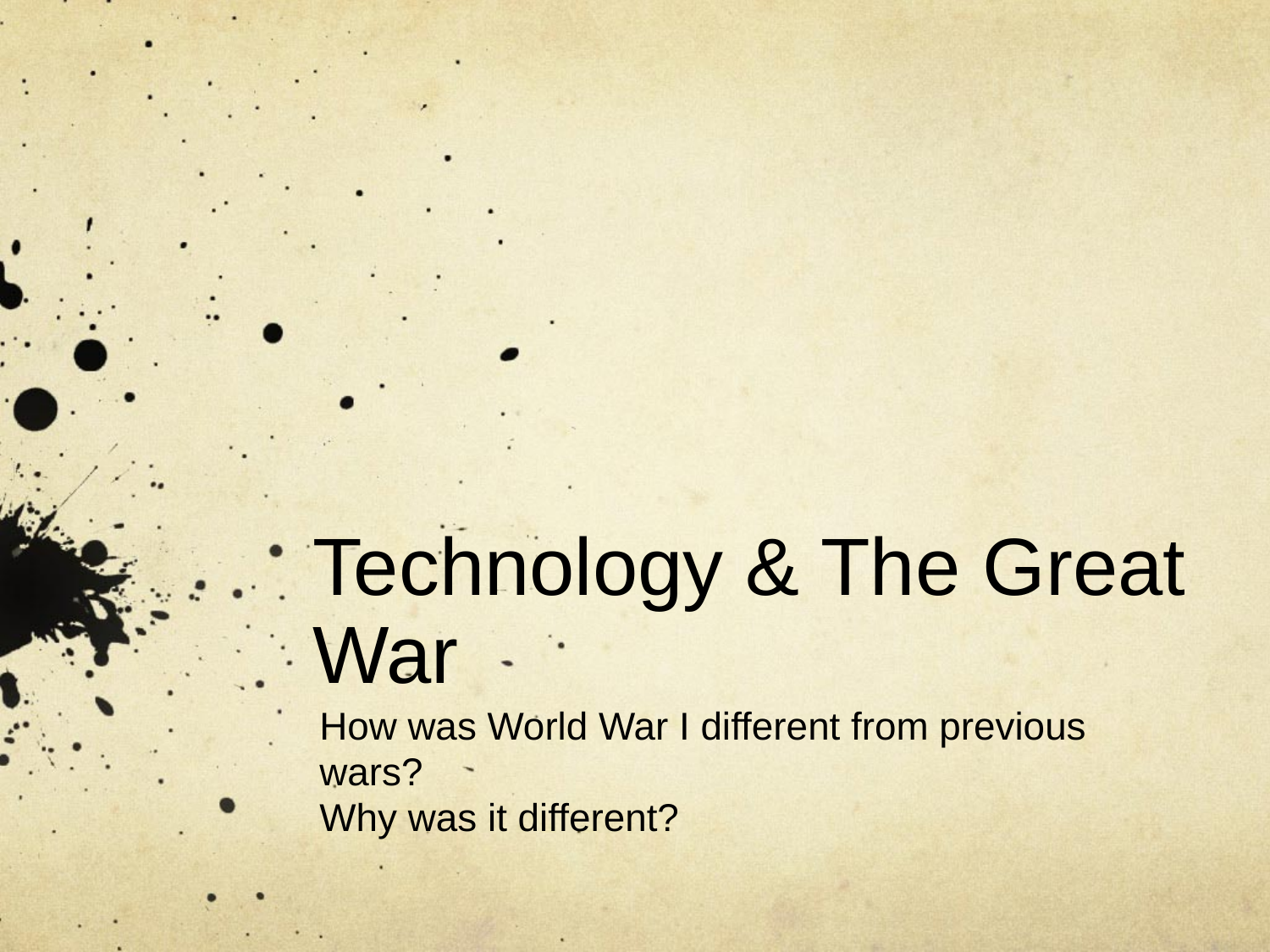

# Technology & The Great War
How was World War I different from previous wars?
Why was it different?